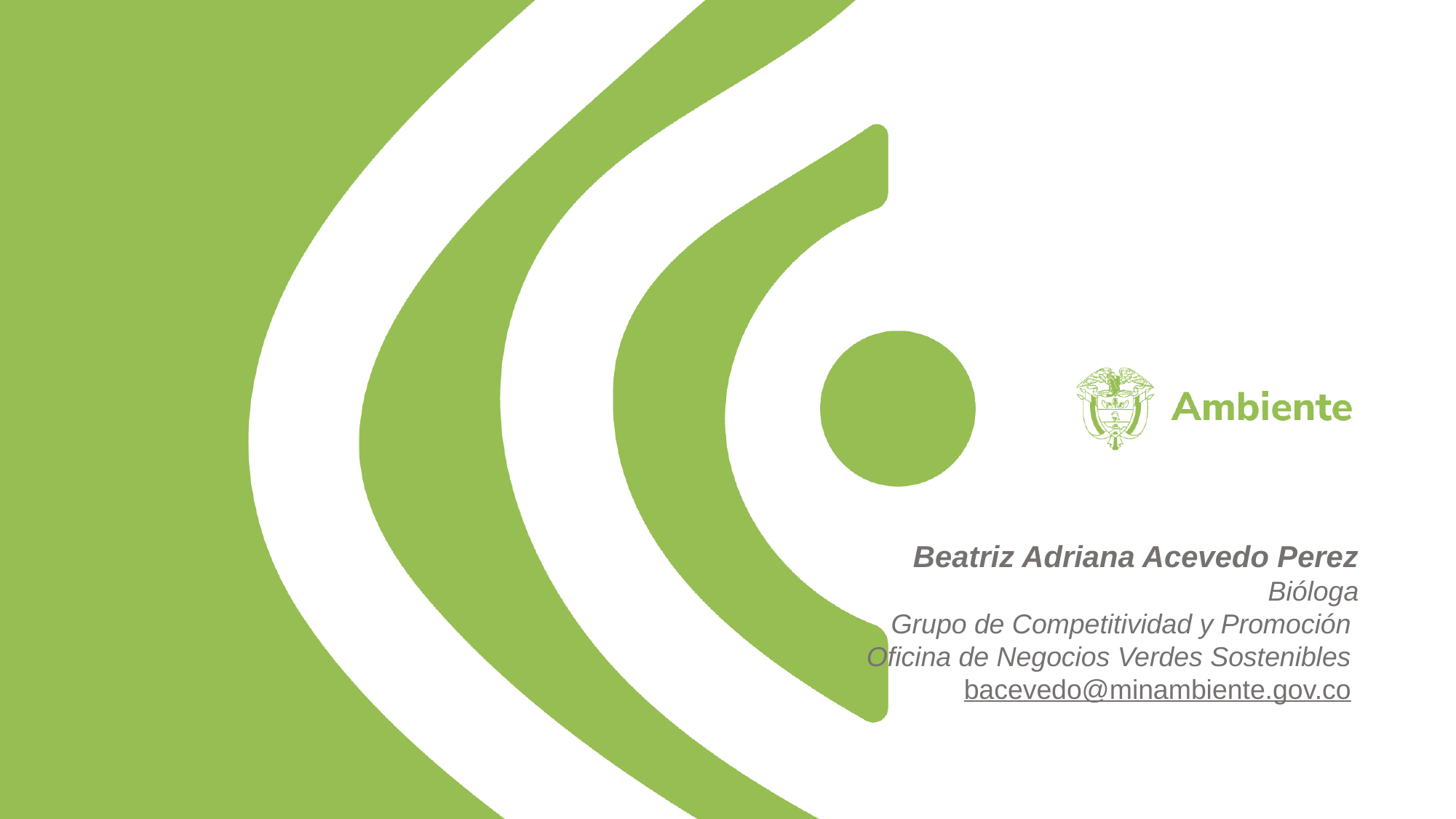

Beatriz Adriana Acevedo Perez
Bióloga
Grupo de Competitividad y Promoción
Oficina de Negocios Verdes Sostenibles
bacevedo@minambiente.gov.co